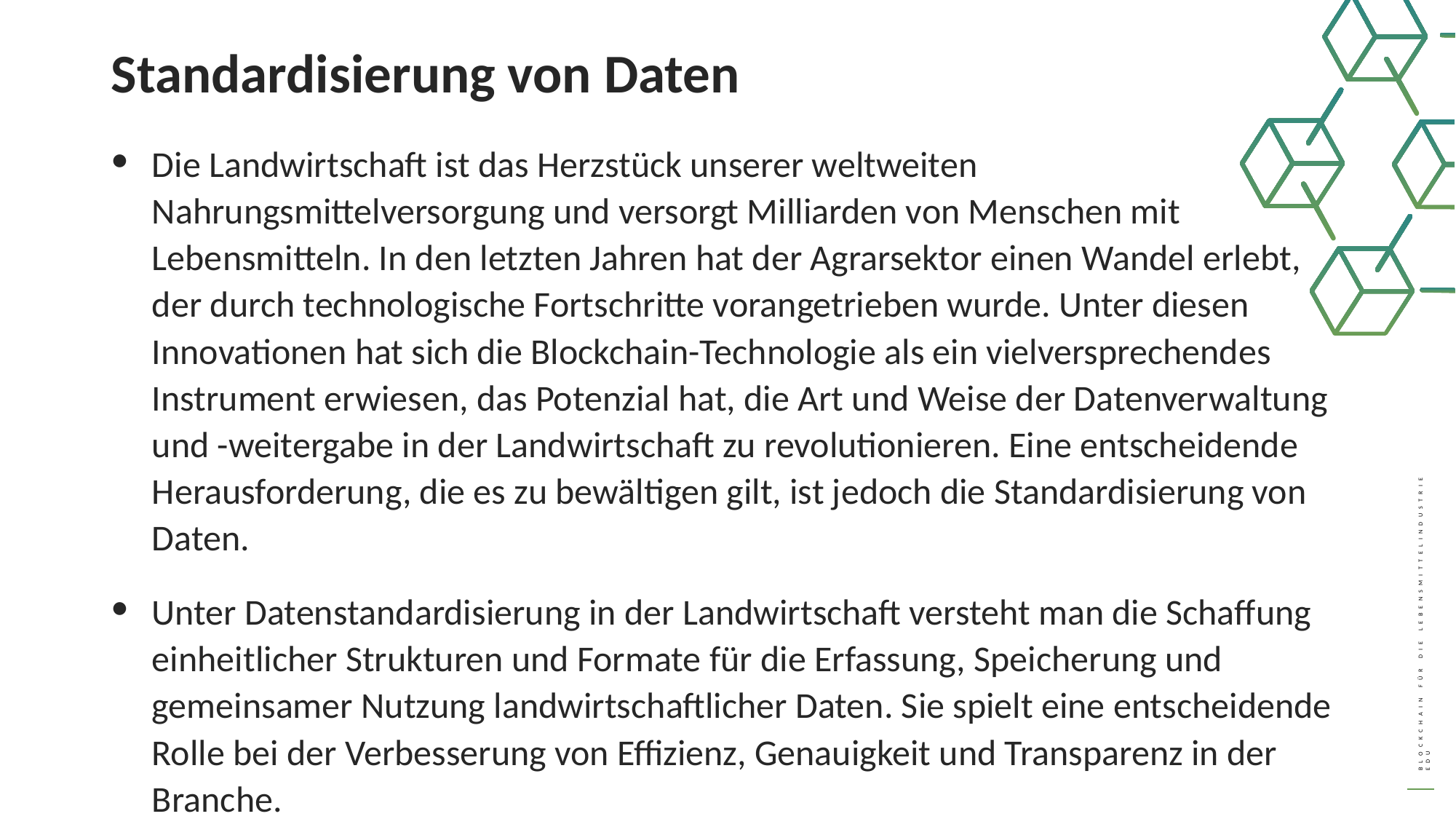

Standardisierung von Daten
Die Landwirtschaft ist das Herzstück unserer weltweiten Nahrungsmittelversorgung und versorgt Milliarden von Menschen mit Lebensmitteln. In den letzten Jahren hat der Agrarsektor einen Wandel erlebt, der durch technologische Fortschritte vorangetrieben wurde. Unter diesen Innovationen hat sich die Blockchain-Technologie als ein vielversprechendes Instrument erwiesen, das Potenzial hat, die Art und Weise der Datenverwaltung und -weitergabe in der Landwirtschaft zu revolutionieren. Eine entscheidende Herausforderung, die es zu bewältigen gilt, ist jedoch die Standardisierung von Daten.
Unter Datenstandardisierung in der Landwirtschaft versteht man die Schaffung einheitlicher Strukturen und Formate für die Erfassung, Speicherung und gemeinsamer Nutzung landwirtschaftlicher Daten. Sie spielt eine entscheidende Rolle bei der Verbesserung von Effizienz, Genauigkeit und Transparenz in der Branche.